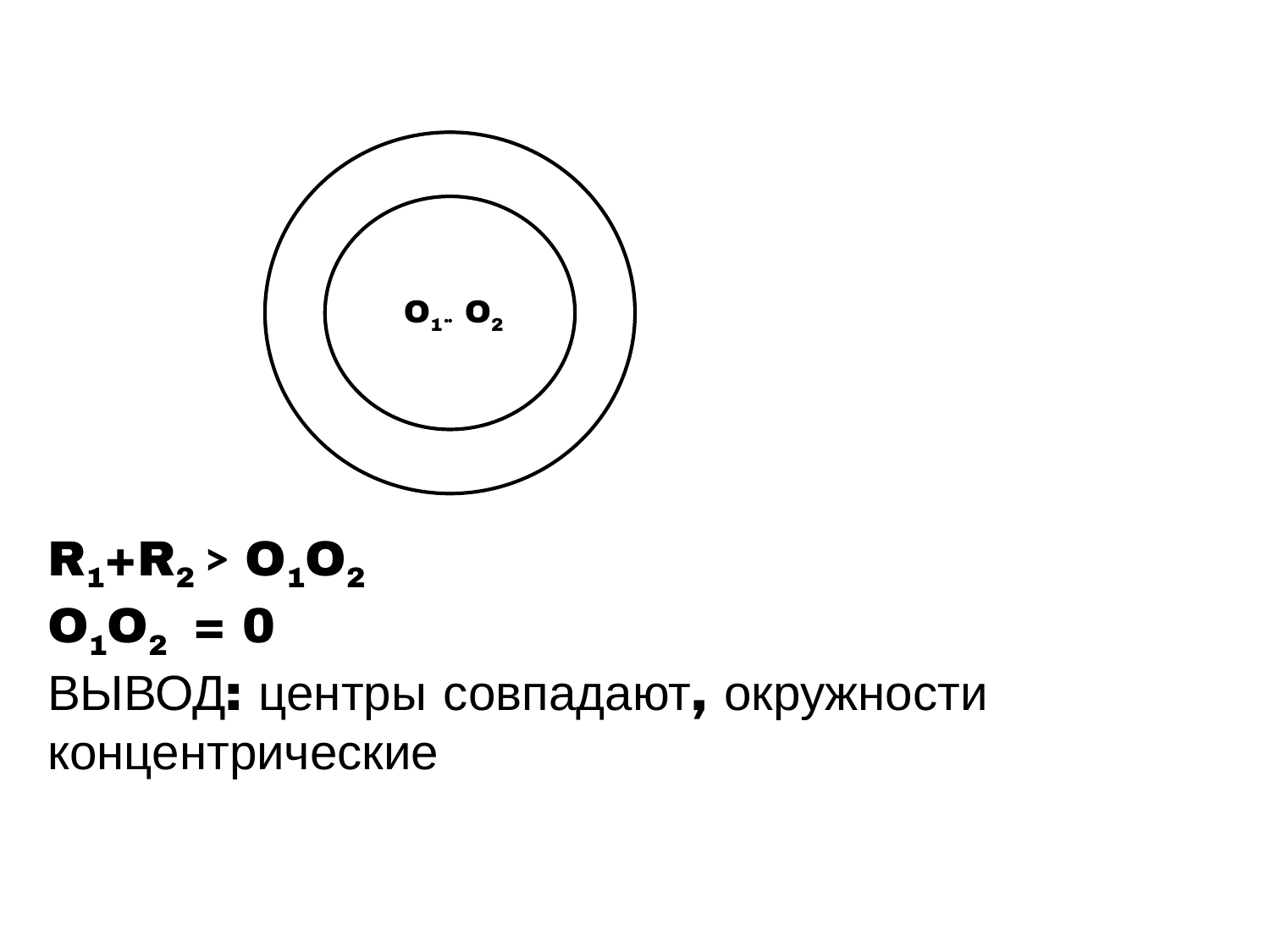

#
          O1.
          . O2
R1+R2 > O1O2
O1O2  = 0
ВЫВОД: центры совпадают, окружности концентрические